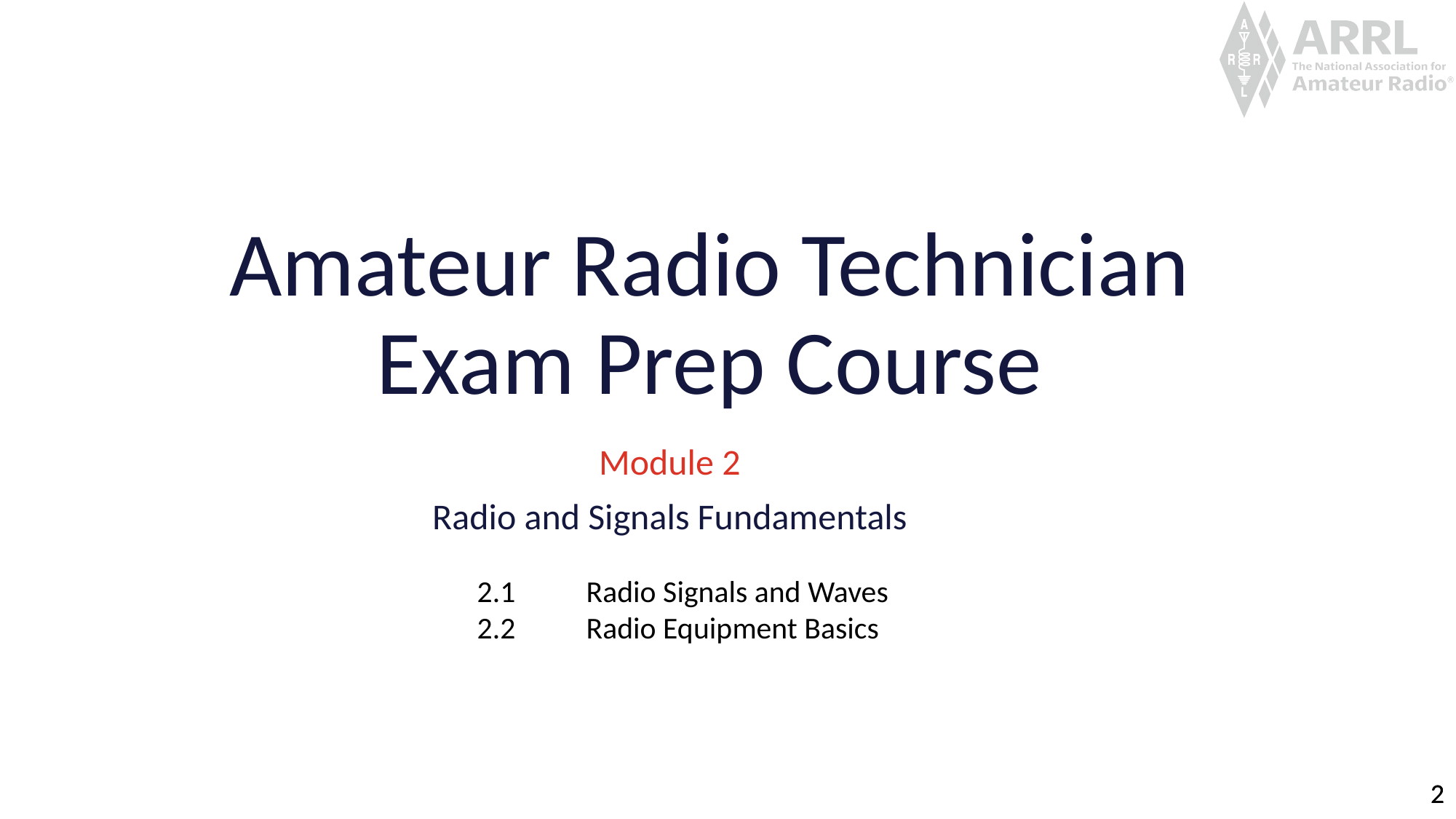

# Amateur Radio Technician Exam Prep Course
Module 2
Radio and Signals Fundamentals
2.1	Radio Signals and Waves
2.2	Radio Equipment Basics